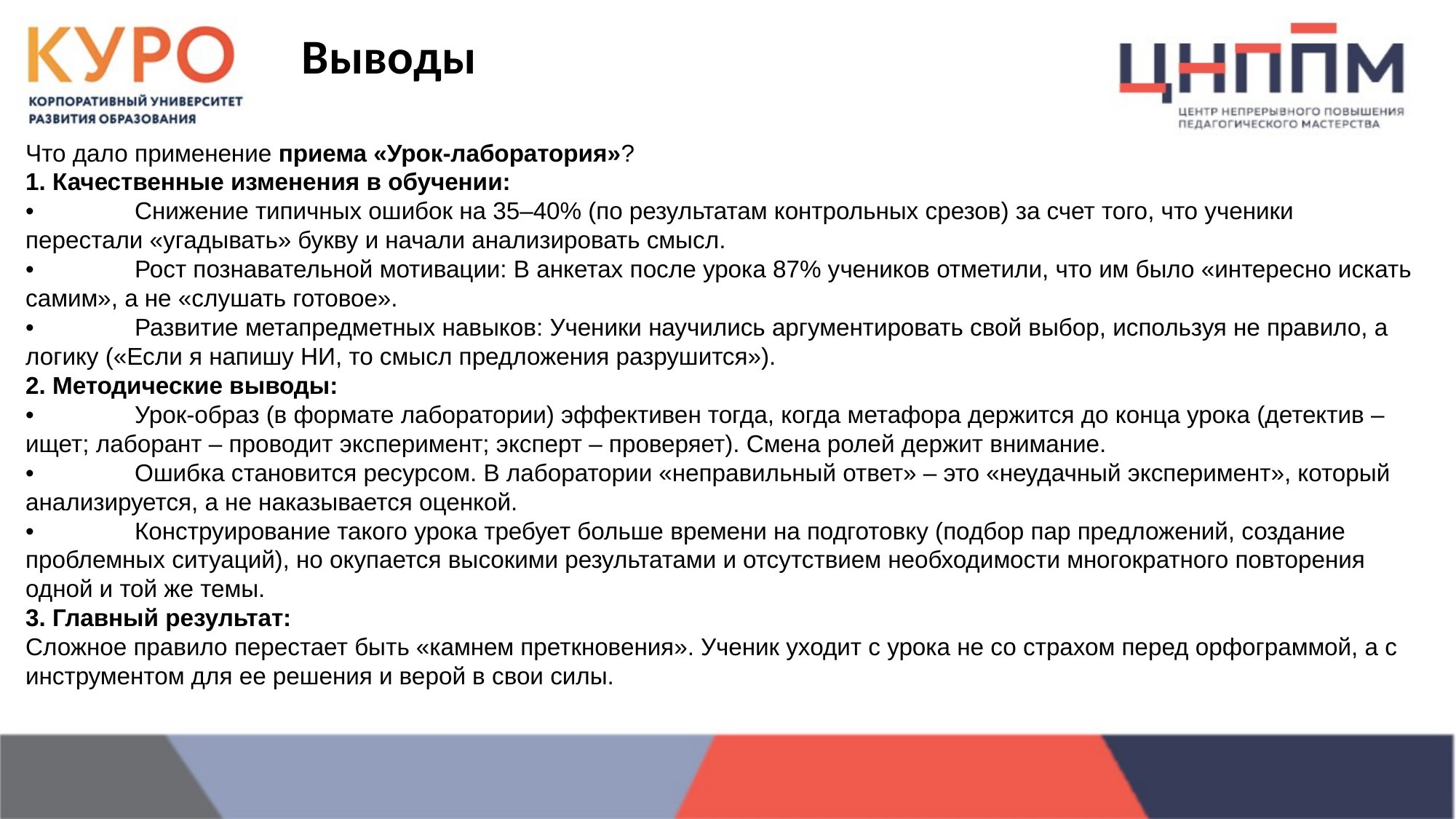

Выводы
Что дало применение приема «Урок-лаборатория»?
1. Качественные изменения в обучении:
•	Снижение типичных ошибок на 35–40% (по результатам контрольных срезов) за счет того, что ученики перестали «угадывать» букву и начали анализировать смысл.
•	Рост познавательной мотивации: В анкетах после урока 87% учеников отметили, что им было «интересно искать самим», а не «слушать готовое».
•	Развитие метапредметных навыков: Ученики научились аргументировать свой выбор, используя не правило, а логику («Если я напишу НИ, то смысл предложения разрушится»).
2. Методические выводы:
•	Урок-образ (в формате лаборатории) эффективен тогда, когда метафора держится до конца урока (детектив – ищет; лаборант – проводит эксперимент; эксперт – проверяет). Смена ролей держит внимание.
•	Ошибка становится ресурсом. В лаборатории «неправильный ответ» – это «неудачный эксперимент», который анализируется, а не наказывается оценкой.
•	Конструирование такого урока требует больше времени на подготовку (подбор пар предложений, создание проблемных ситуаций), но окупается высокими результатами и отсутствием необходимости многократного повторения одной и той же темы.
3. Главный результат:
Сложное правило перестает быть «камнем преткновения». Ученик уходит с урока не со страхом перед орфограммой, а с инструментом для ее решения и верой в свои силы.